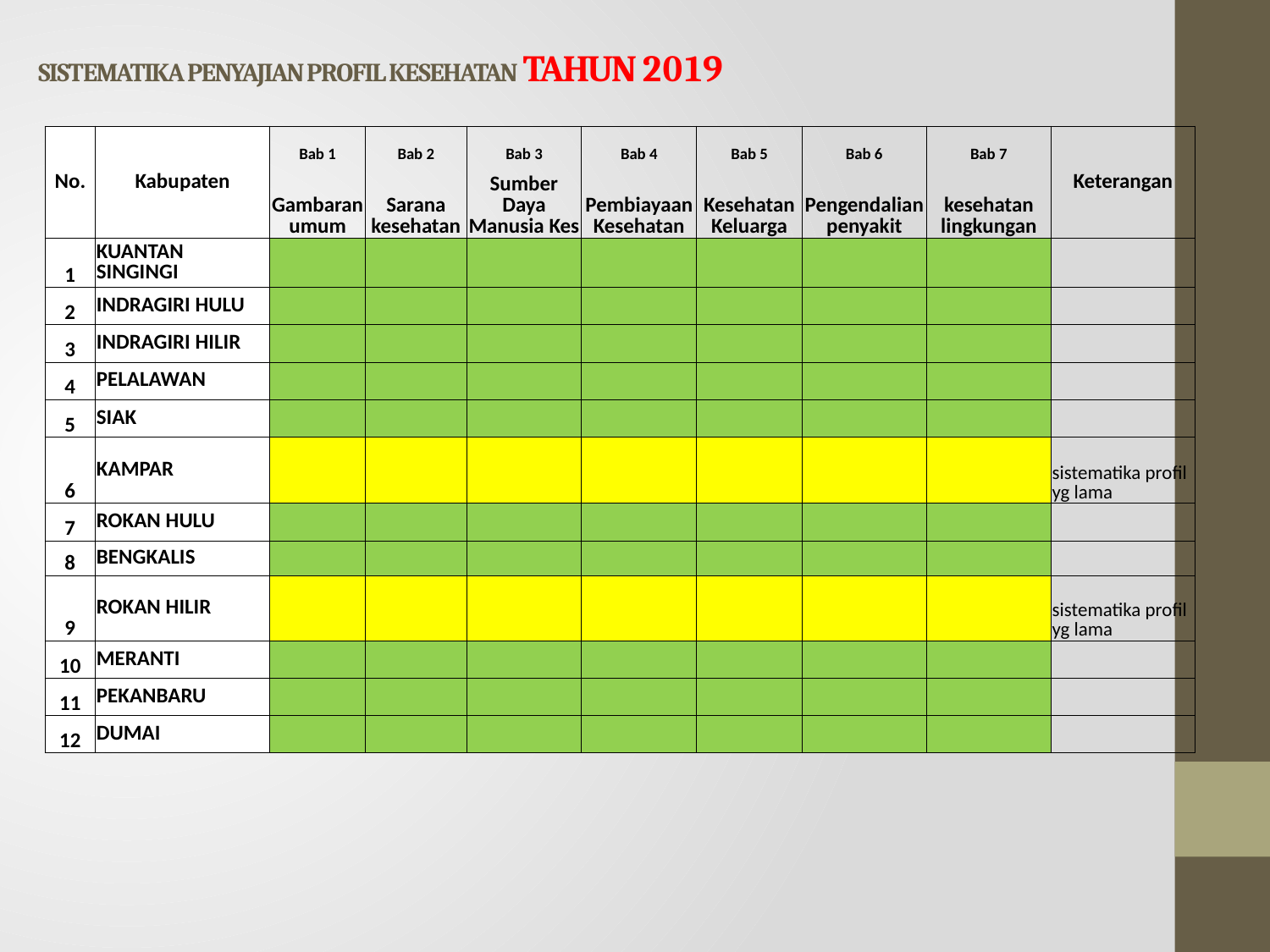

# SISTEMATIKA PENYAJIAN PROFIL KESEHATAN TAHUN 2019
| No. | Kabupaten | Bab 1 | Bab 2 | Bab 3 | Bab 4 | Bab 5 | Bab 6 | Bab 7 | Keterangan |
| --- | --- | --- | --- | --- | --- | --- | --- | --- | --- |
|  |  | Gambaran umum | Sarana kesehatan | Sumber Daya Manusia Kes | Pembiayaan Kesehatan | Kesehatan Keluarga | Pengendalian penyakit | kesehatan lingkungan |  |
| 1 | KUANTAN SINGINGI |  |  |  |  |  |  |  |  |
| 2 | INDRAGIRI HULU |  |  |  |  |  |  |  |  |
| 3 | INDRAGIRI HILIR |  |  |  |  |  |  |  |  |
| 4 | PELALAWAN |  |  |  |  |  |  |  |  |
| 5 | SIAK |  |  |  |  |  |  |  |  |
| 6 | KAMPAR |  |  |  |  |  |  |  | sistematika profil yg lama |
| 7 | ROKAN HULU |  |  |  |  |  |  |  |  |
| 8 | BENGKALIS |  |  |  |  |  |  |  |  |
| 9 | ROKAN HILIR |  |  |  |  |  |  |  | sistematika profil yg lama |
| 10 | MERANTI |  |  |  |  |  |  |  |  |
| 11 | PEKANBARU |  |  |  |  |  |  |  |  |
| 12 | DUMAI |  |  |  |  |  |  |  |  |